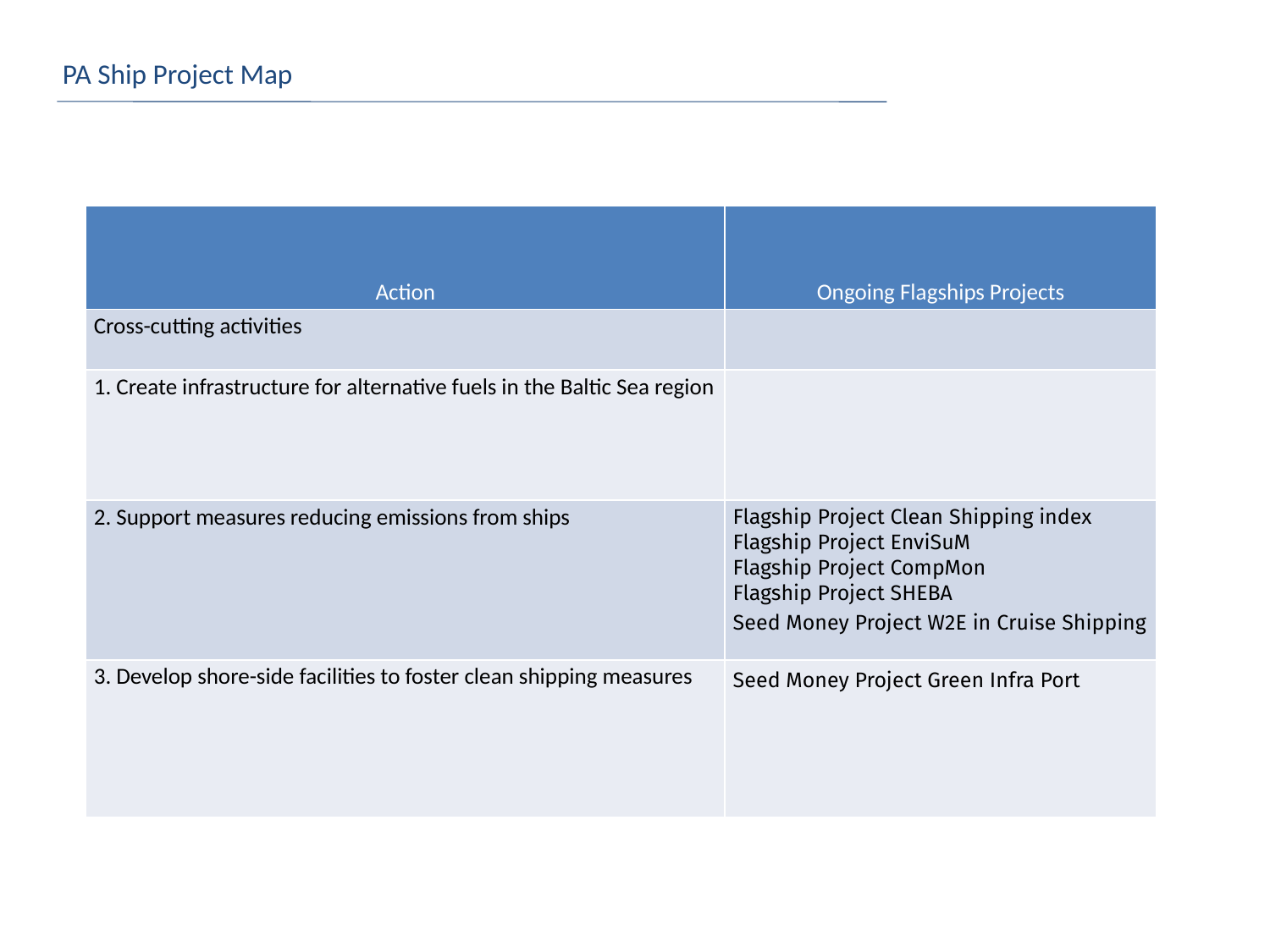

PA Ship Project Map
| Action | Ongoing Flagships Projects |
| --- | --- |
| Cross-cutting activities |  |
| 1. Create infrastructure for alternative fuels in the Baltic Sea region |  |
| 2. Support measures reducing emissions from ships | Flagship Project Clean Shipping index Flagship Project EnviSuM Flagship Project CompMon Flagship Project SHEBA Seed Money Project W2E in Cruise Shipping |
| 3. Develop shore-side facilities to foster clean shipping measures | Seed Money Project Green Infra Port |